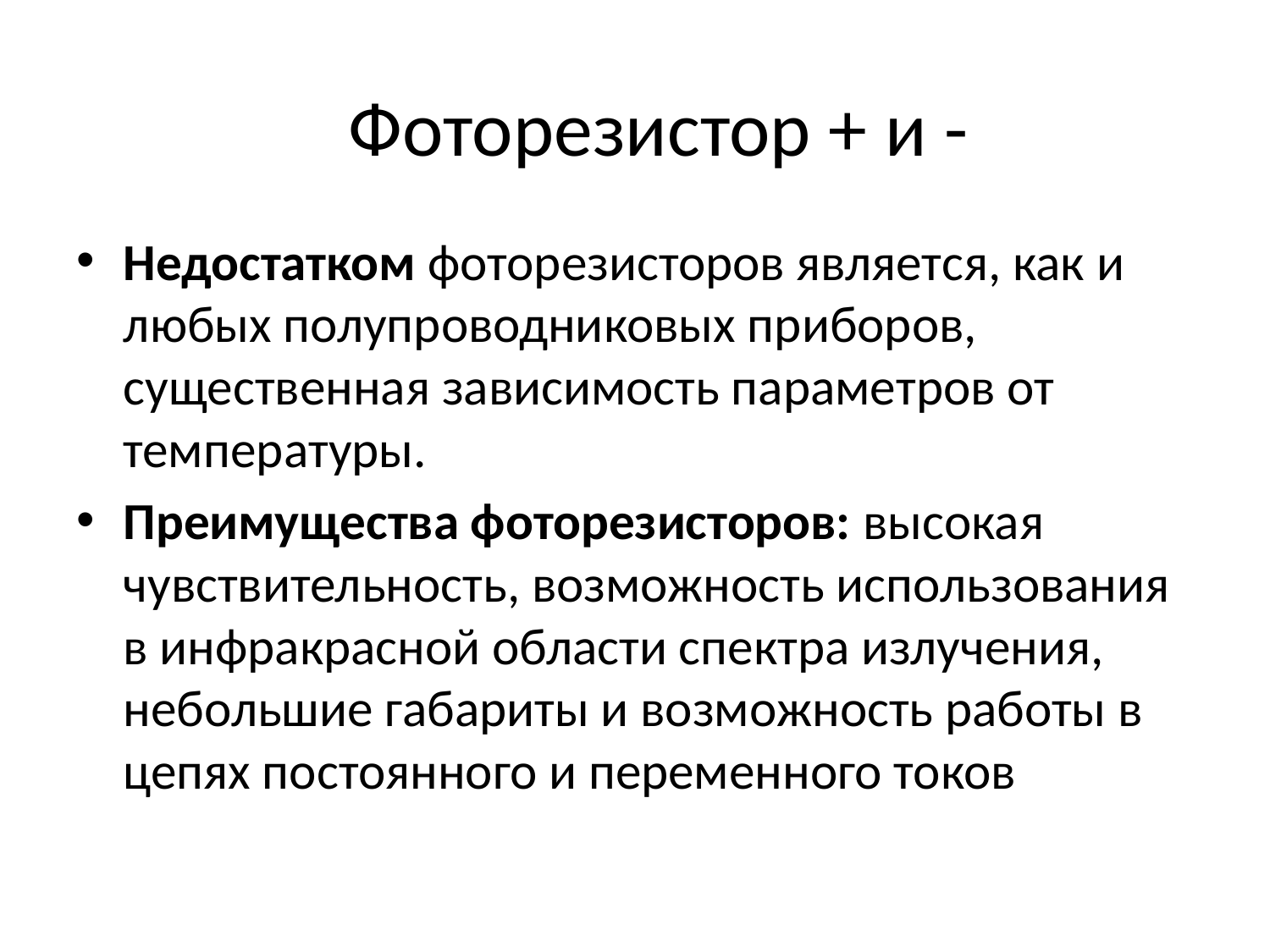

# Фоторезистор + и -
Недостатком фоторезисторов является, как и любых полупроводниковых приборов, существенная зависимость параметров от температуры.
Преимущества фоторезисторов: высокая чувствительность, возможность использования в инфракрасной области спектра излучения, небольшие габариты и возможность работы в цепях постоянного и переменного токов